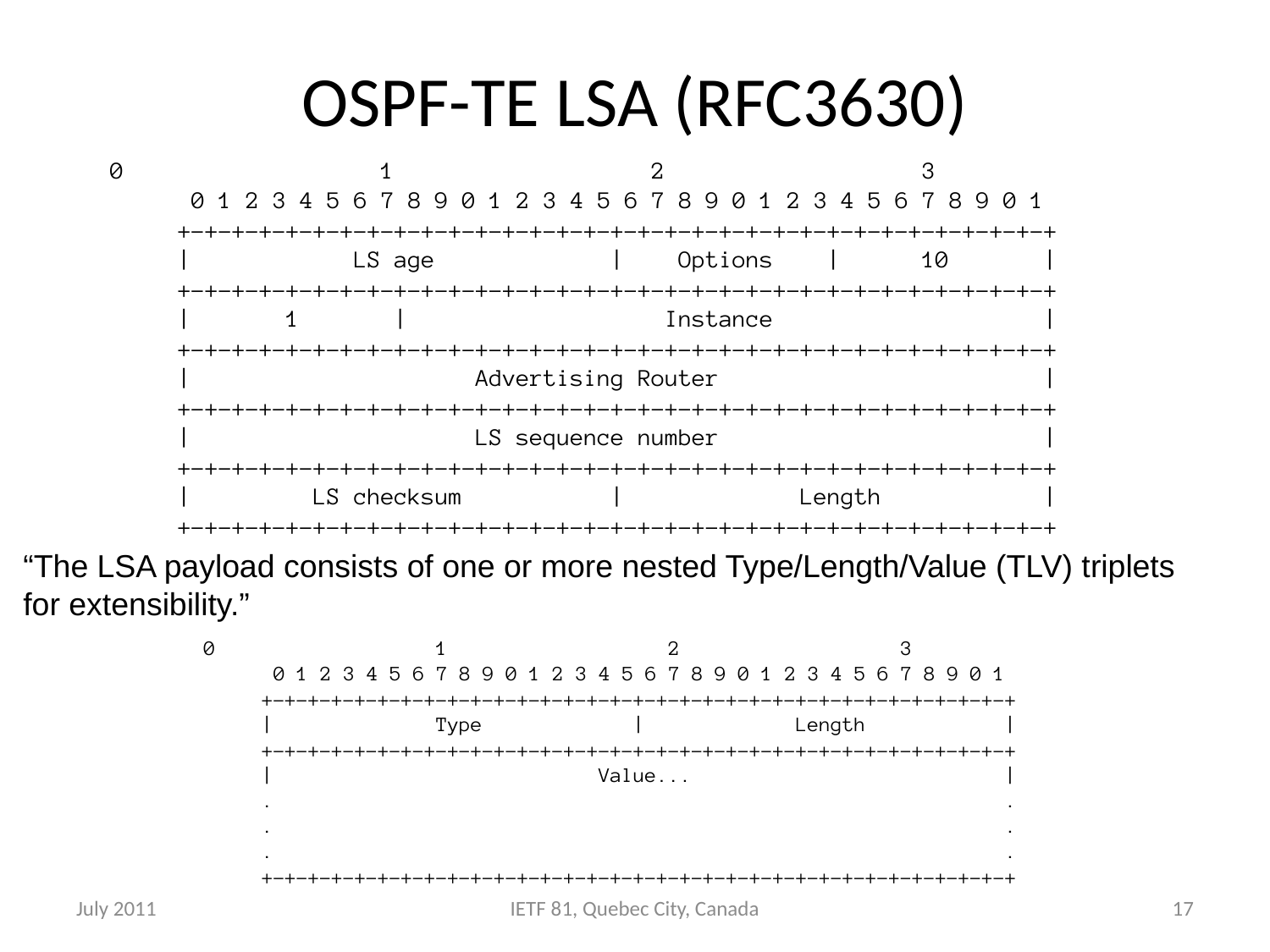

# OSPF-TE LSA (RFC3630)
 0                   1                   2                   3
       0 1 2 3 4 5 6 7 8 9 0 1 2 3 4 5 6 7 8 9 0 1 2 3 4 5 6 7 8 9 0 1
      +-+-+-+-+-+-+-+-+-+-+-+-+-+-+-+-+-+-+-+-+-+-+-+-+-+-+-+-+-+-+-+-+
      |            LS age             |    Options    |      10       |
      +-+-+-+-+-+-+-+-+-+-+-+-+-+-+-+-+-+-+-+-+-+-+-+-+-+-+-+-+-+-+-+-+
      |       1       |                   Instance                    |
      +-+-+-+-+-+-+-+-+-+-+-+-+-+-+-+-+-+-+-+-+-+-+-+-+-+-+-+-+-+-+-+-+
      |                     Advertising Router                        |
      +-+-+-+-+-+-+-+-+-+-+-+-+-+-+-+-+-+-+-+-+-+-+-+-+-+-+-+-+-+-+-+-+
      |                     LS sequence number                        |
      +-+-+-+-+-+-+-+-+-+-+-+-+-+-+-+-+-+-+-+-+-+-+-+-+-+-+-+-+-+-+-+-+
      |         LS checksum           |             Length            |
      +-+-+-+-+-+-+-+-+-+-+-+-+-+-+-+-+-+-+-+-+-+-+-+-+-+-+-+-+-+-+-+-+
“The LSA payload consists of one or more nested Type/Length/Value (TLV) triplets for extensibility.”
 0                   1                   2                   3
       0 1 2 3 4 5 6 7 8 9 0 1 2 3 4 5 6 7 8 9 0 1 2 3 4 5 6 7 8 9 0 1
      +-+-+-+-+-+-+-+-+-+-+-+-+-+-+-+-+-+-+-+-+-+-+-+-+-+-+-+-+-+-+-+-+
      |              Type             |             Length            |
      +-+-+-+-+-+-+-+-+-+-+-+-+-+-+-+-+-+-+-+-+-+-+-+-+-+-+-+-+-+-+-+-+
      |                            Value...                           |
      .                                                               .
      .                                                               .
      .                                                               .
      +-+-+-+-+-+-+-+-+-+-+-+-+-+-+-+-+-+-+-+-+-+-+-+-+-+-+-+-+-+-+-+-+
July 2011
IETF 81, Quebec City, Canada
17